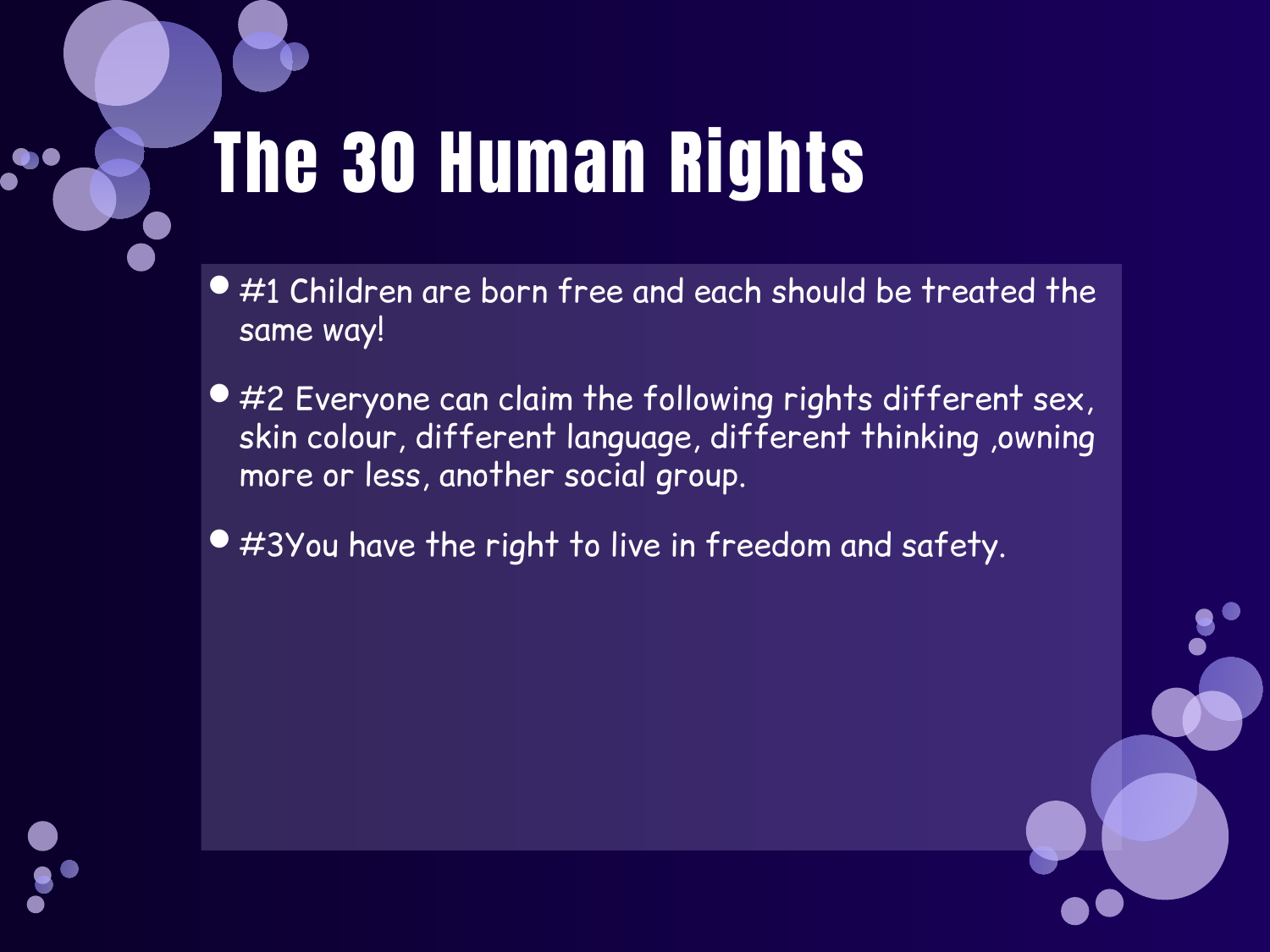

# The 30 Human Rights
#1 Children are born free and each should be treated the same way!
#2 Everyone can claim the following rights different sex, skin colour, different language, different thinking ,owning more or less, another social group.
#3You have the right to live in freedom and safety.